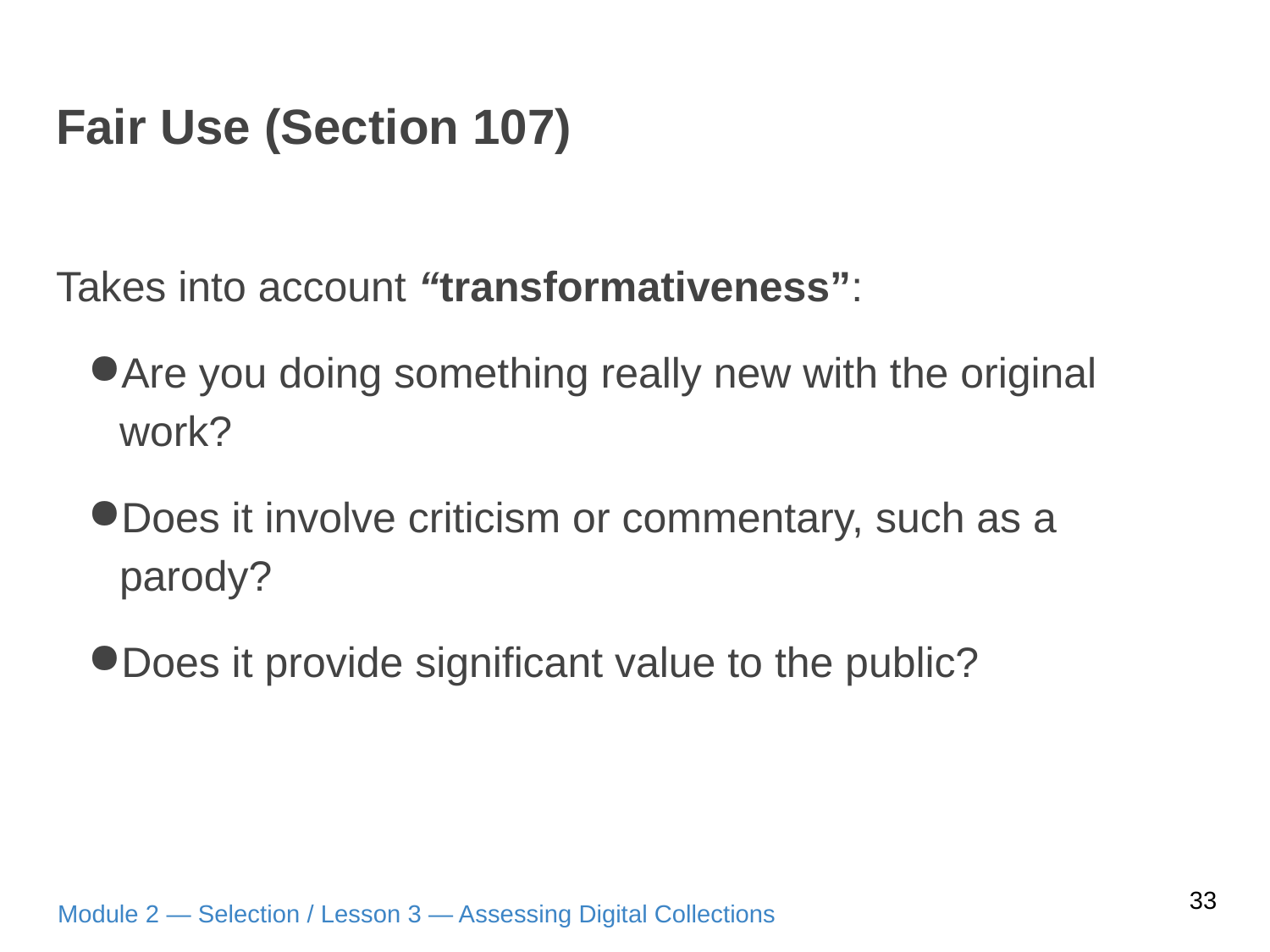

# Fair Use (Section 107)
Takes into account “transformativeness”:
Are you doing something really new with the original work?
Does it involve criticism or commentary, such as a parody?
Does it provide significant value to the public?

33
Module 2 — Selection / Lesson 3 — Assessing Digital Collections